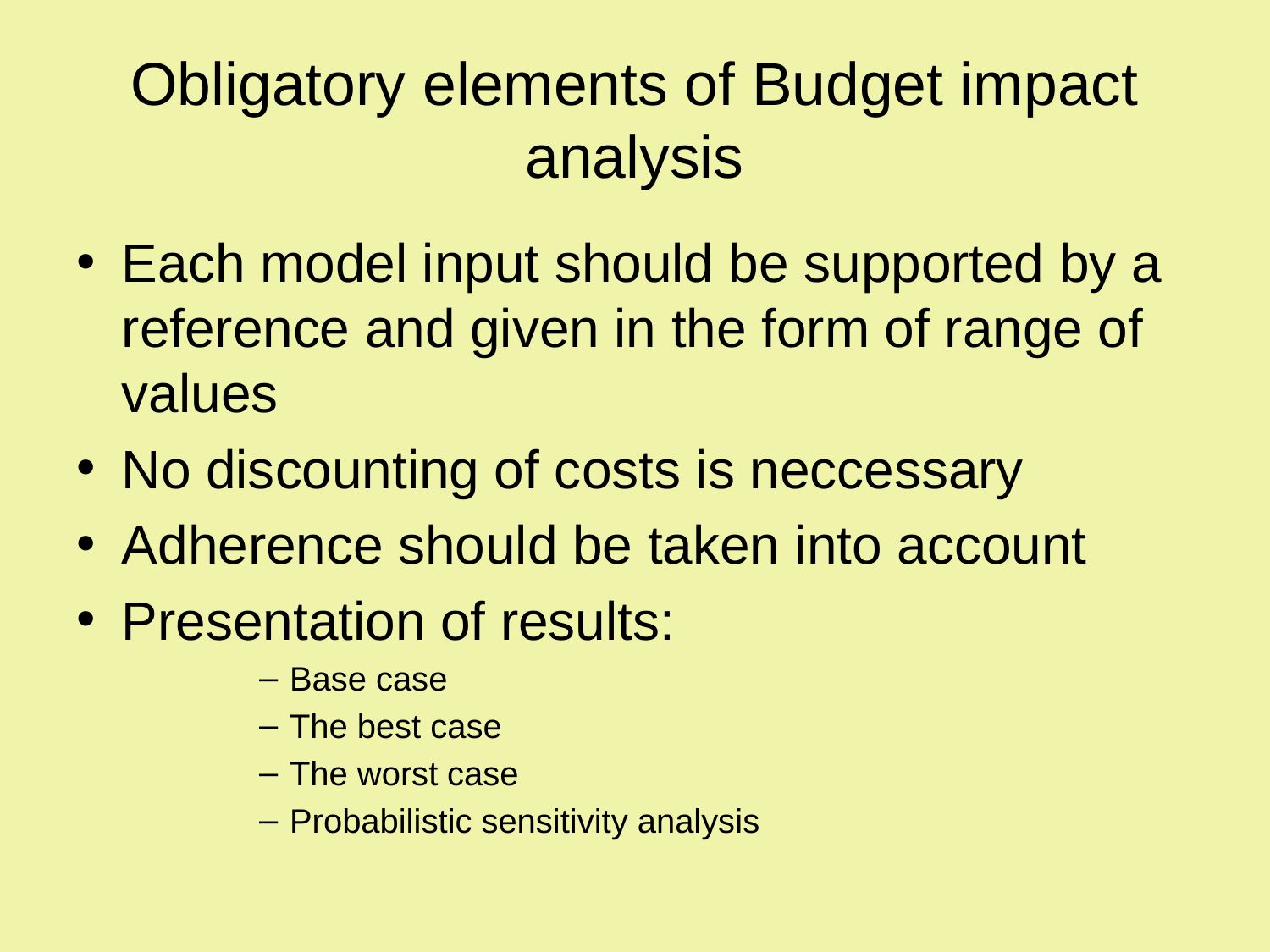

# Obligatory elements of Budget impact analysis
Each model input should be supported by a reference and given in the form of range of values
No discounting of costs is neccessary
Adherence should be taken into account
Presentation of results:
Base case
The best case
The worst case
Probabilistic sensitivity analysis